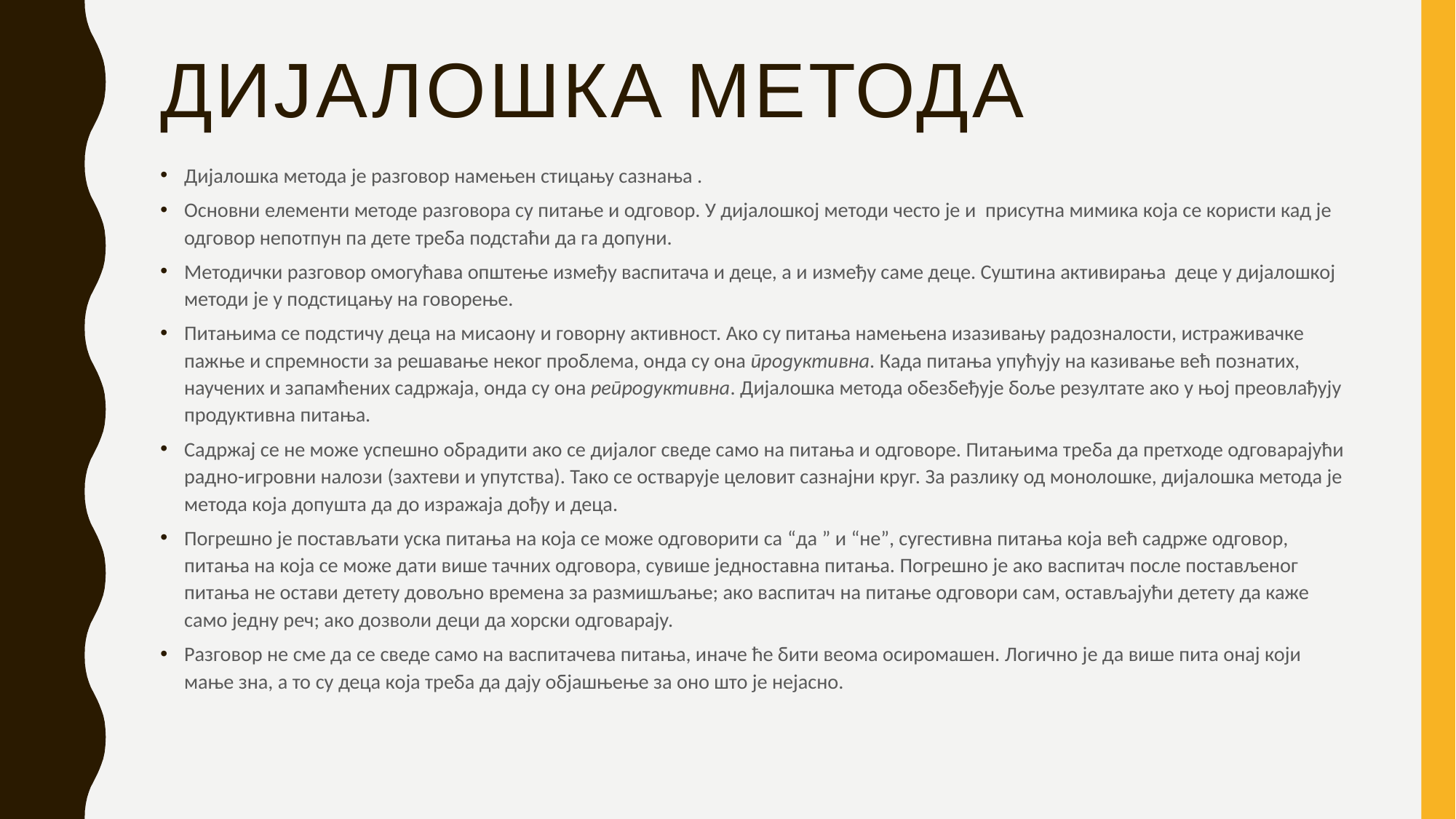

# Дијалошка метода
Дијалошка метода је разговор намењен стицању сазнања .
Основни елементи методе разговора су питање и одговор. У дијалошкој методи често је и  присутна мимика која се користи кад је одговор непотпун па дете треба подстаћи да га допуни.
Методички разговор омогућава општење између васпитача и деце, а и између саме деце. Суштина активирања  деце у дијалошкој методи је у подстицању на говорење.
Питањима се подстичу деца на мисаону и говорну активност. Ако су питања намењена изазивању радозналости, истраживачке пажње и спремности за решавање неког проблема, онда су она продуктивна. Када питања упућују на казивање већ познатих, научених и запамћених садржаја, онда су она репродуктивна. Дијалошка метода обезбеђује боље резултате ако у њој преовлађују продуктивна питања.
Садржај се не може успешно обрадити ако се дијалог сведе само на питања и одговоре. Питањима треба да претходе одговарајући радно-игровни налози (захтеви и упутства). Тако се остварује целовит сазнајни круг. За разлику од монолошке, дијалошка метода је метода која допушта да до изражаја дођу и деца.
Погрешно је постављати уска питања на која се може одговорити са “да ” и “не”, сугестивна питања која већ садрже одговор, питања на која се може дати више тачних одговора, сувише једноставна питања. Погрешно је ако васпитач после постављеног питања не остави детету довољно времена за размишљање; ако васпитач на питање одговори сам, остављајући детету да каже само једну реч; ако дозволи деци да хорски одговарају.
Разговор не сме да се сведе само на васпитачева питања, иначе ће бити веома осиромашен. Логично је да више пита онај који мање зна, а то су деца која треба да дају објашњење за оно што је нејасно.